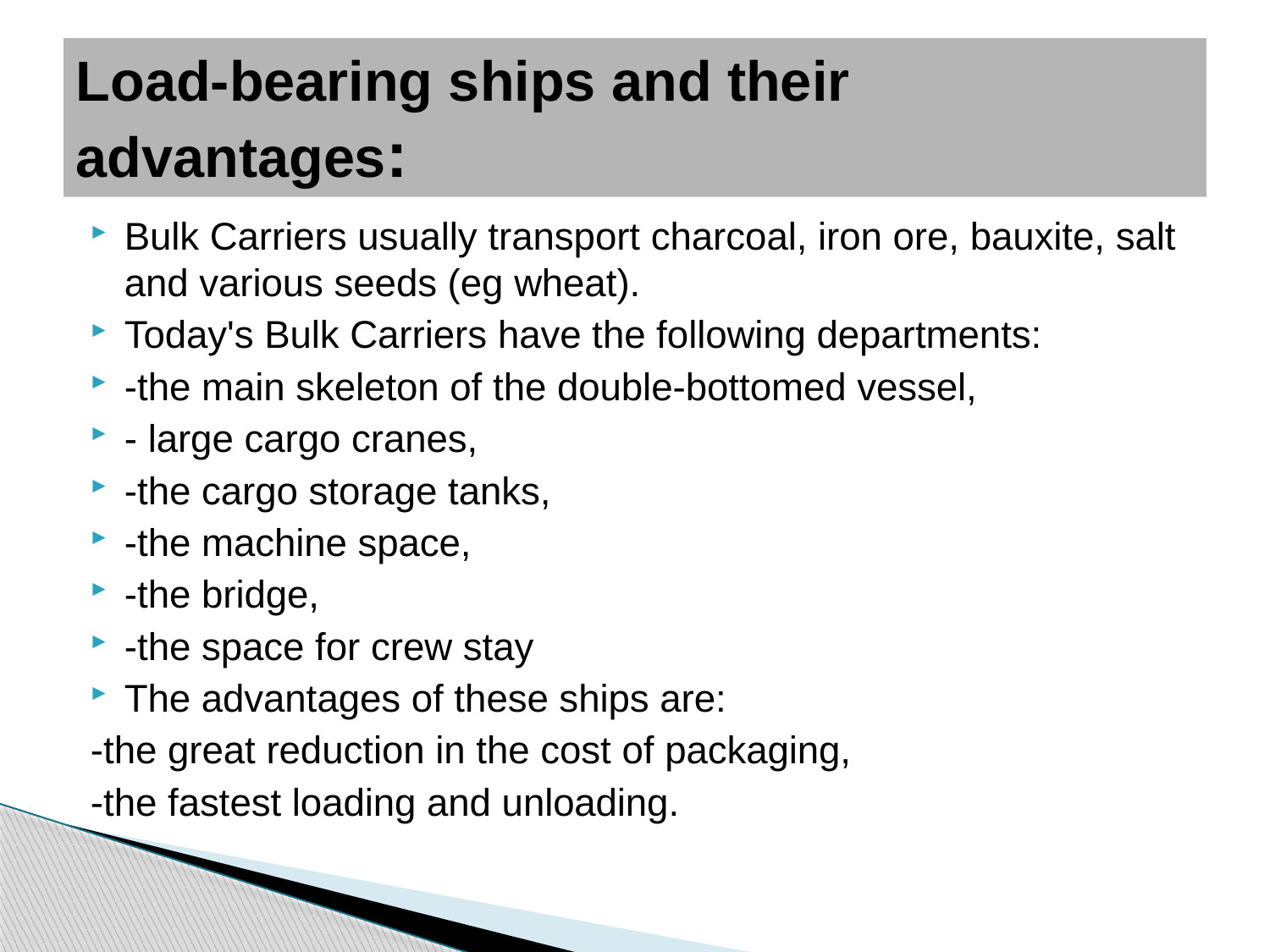

# Load-bearing ships and their advantages:
Bulk Carriers usually transport charcoal, iron ore, bauxite, salt and various seeds (eg wheat).
Today's Bulk Carriers have the following departments:
-the main skeleton of the double-bottomed vessel,
- large cargo cranes,
-the cargo storage tanks,
-the machine space,
-the bridge,
-the space for crew stay
The advantages of these ships are:
-the great reduction in the cost of packaging,
-the fastest loading and unloading.